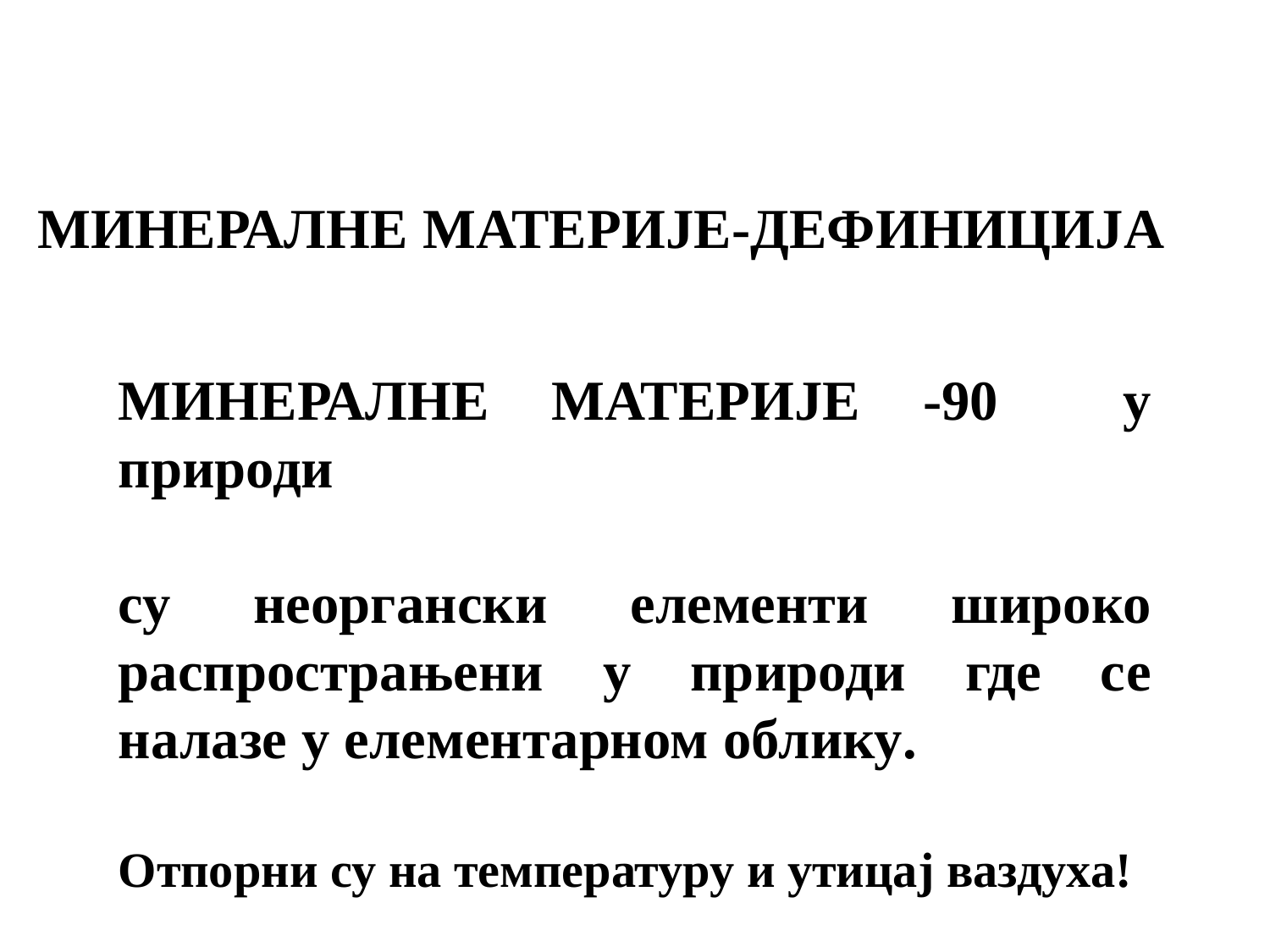

МИНЕРАЛНЕ МАТЕРИЈЕ-ДЕФИНИЦИЈА
МИНЕРАЛНЕ МАТЕРИЈЕ -90  у природи

су неоргански елементи широко распрострањени у природи где се налазе у елементарном облику.

Отпорни су на температуру и утицај ваздуха!